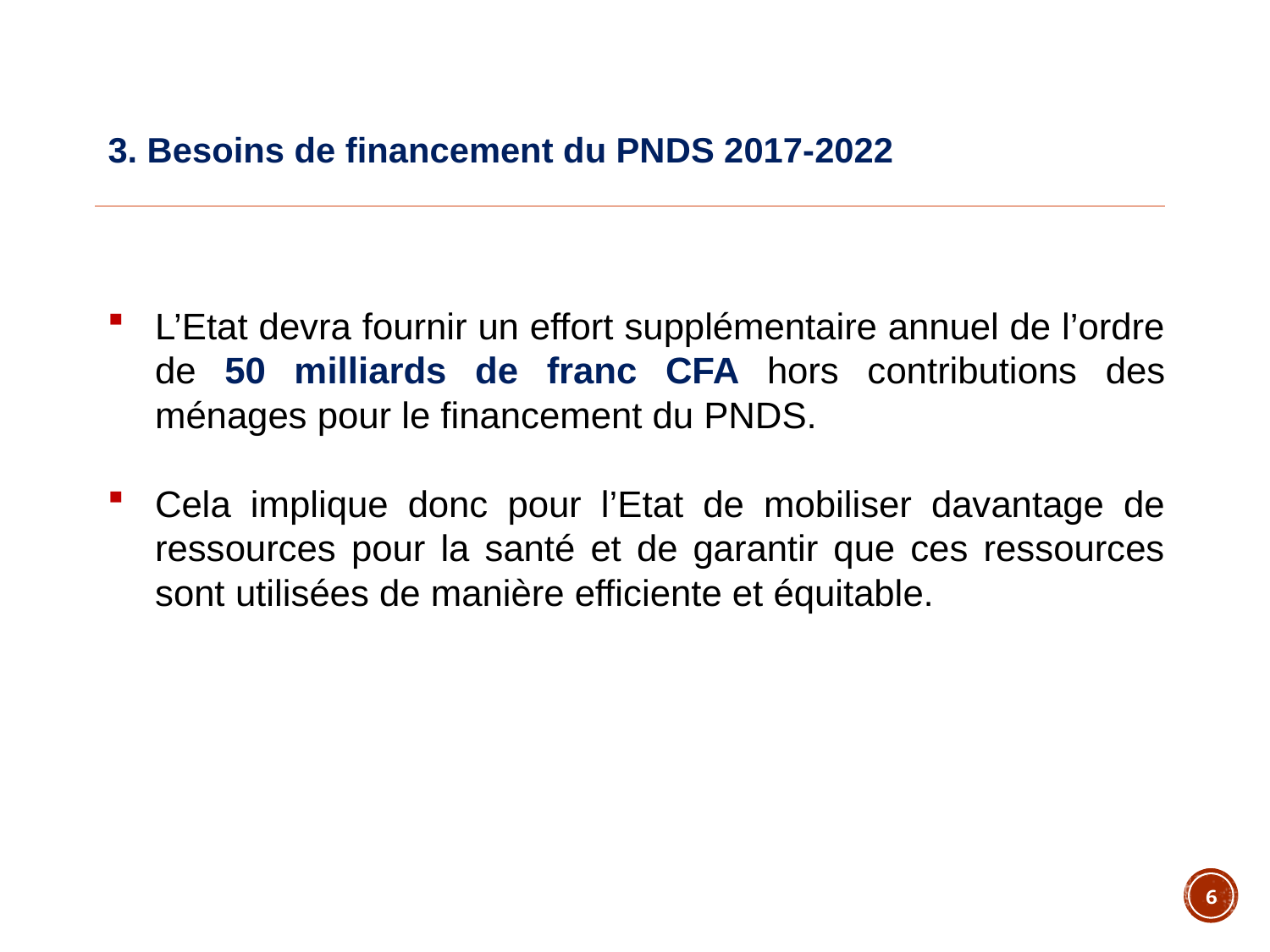

# 3. Besoins de financement du PNDS 2017-2022

L’Etat devra fournir un effort supplémentaire annuel de l’ordre de 50 milliards de franc CFA hors contributions des ménages pour le financement du PNDS.

Cela implique donc pour l’Etat de mobiliser davantage de ressources pour la santé et de garantir que ces ressources sont utilisées de manière efficiente et équitable.

6